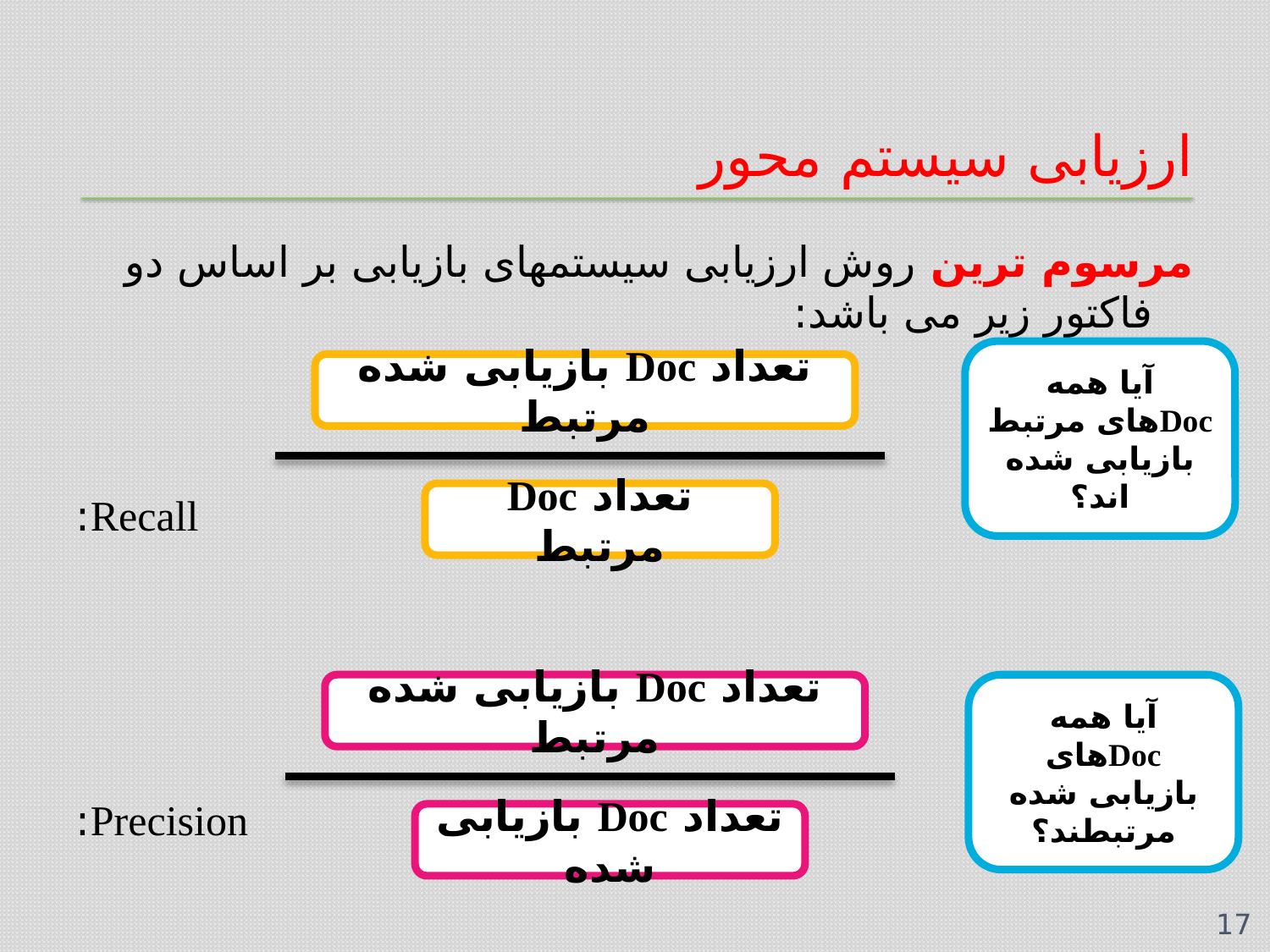

# ارزیابی سیستم محور
مرسوم ترین روش ارزیابی سیستمهای بازیابی بر اساس دو فاکتور زیر می باشد:

Recall:

Precision:
آیا همه Docهای مرتبط بازیابی شده اند؟
تعداد Doc بازیابی شده مرتبط
تعداد Doc مرتبط
تعداد Doc بازیابی شده مرتبط
آیا همه Docهای بازیابی شده مرتبطند؟
تعداد Doc بازیابی شده
17